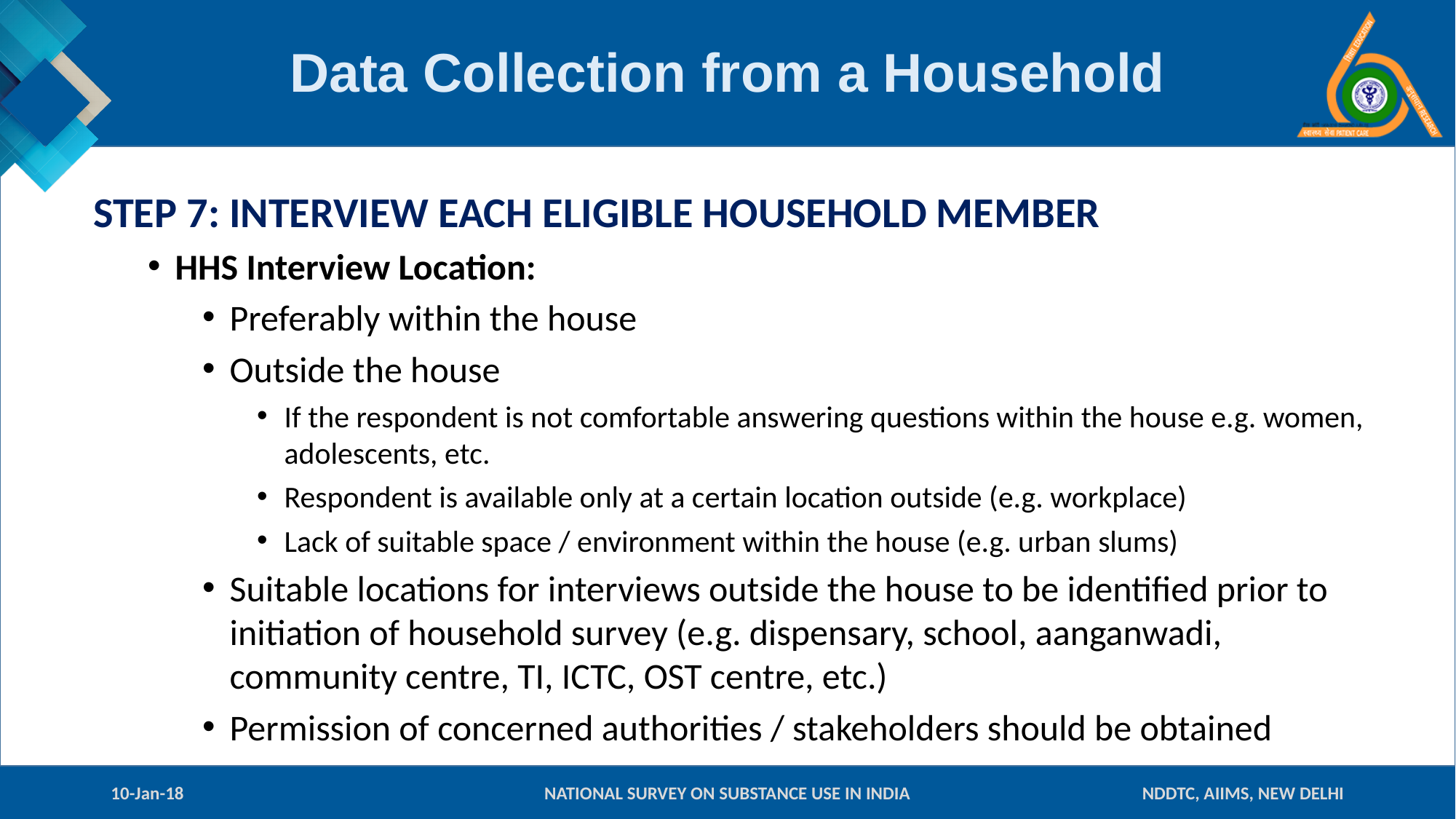

# Data Collection from a Household
STEP 7: INTERVIEW EACH ELIGIBLE HOUSEHOLD MEMBER
HHS Interview Location:
Preferably within the house
Outside the house
If the respondent is not comfortable answering questions within the house e.g. women, adolescents, etc.
Respondent is available only at a certain location outside (e.g. workplace)
Lack of suitable space / environment within the house (e.g. urban slums)
Suitable locations for interviews outside the house to be identified prior to initiation of household survey (e.g. dispensary, school, aanganwadi, community centre, TI, ICTC, OST centre, etc.)
Permission of concerned authorities / stakeholders should be obtained
10-Jan-18
NATIONAL SURVEY ON SUBSTANCE USE IN INDIA
NDDTC, AIIMS, NEW DELHI